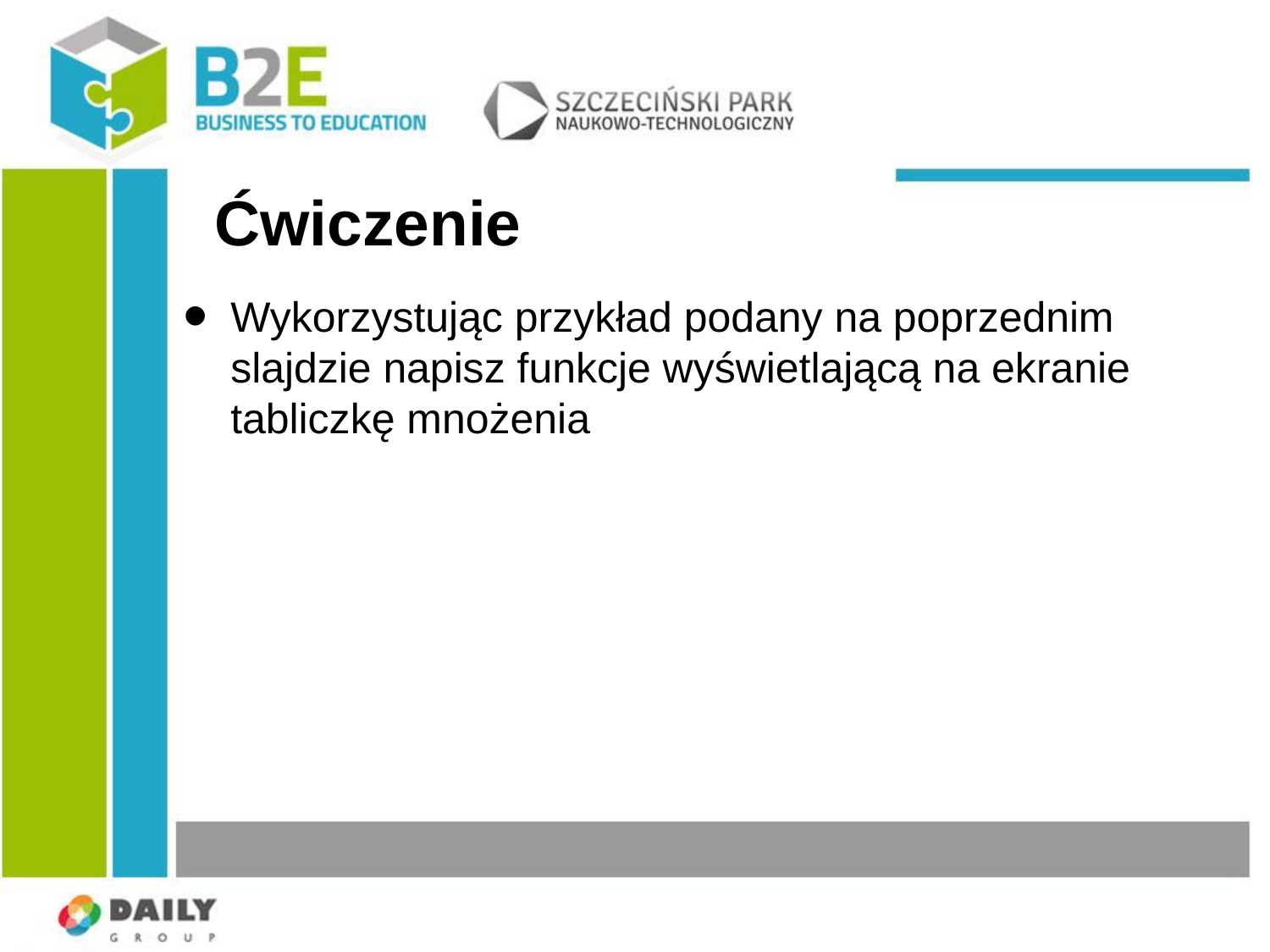

Ćwiczenie
Wykorzystując przykład podany na poprzednim slajdzie napisz funkcje wyświetlającą na ekranie tabliczkę mnożenia